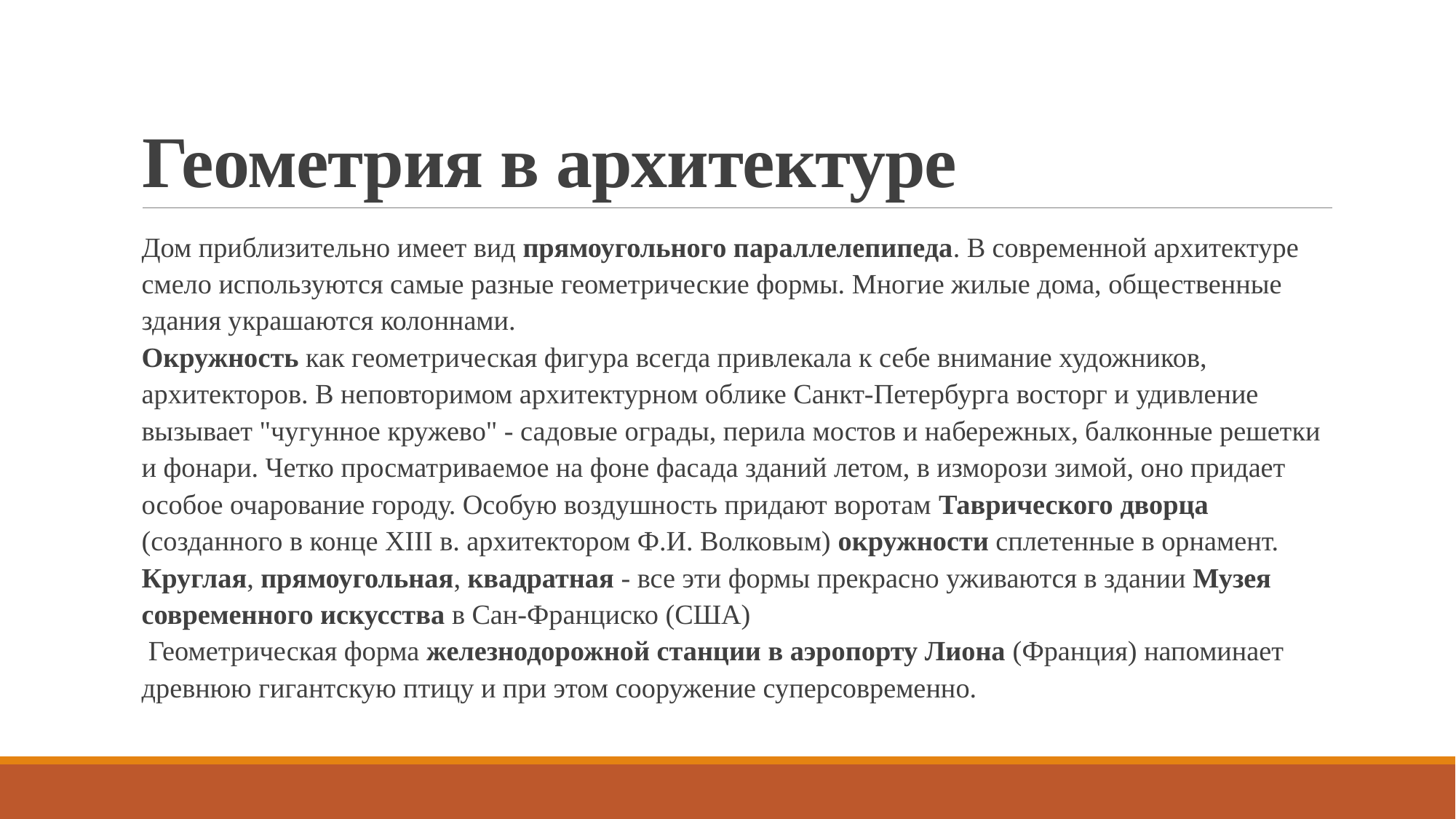

# Геометрия в архитектуре
Дом приблизительно имеет вид прямоугольного параллелепипеда. В современной архитектуре смело используются самые разные геометрические формы. Многие жилые дома, общественные здания украшаются колоннами.
Окружность как геометрическая фигура всегда привлекала к себе внимание художников, архитекторов. В неповторимом архитектурном облике Санкт-Петербурга восторг и удивление вызывает "чугунное кружево" - садовые ограды, перила мостов и набережных, балконные решетки и фонари. Четко просматриваемое на фоне фасада зданий летом, в изморози зимой, оно придает особое очарование городу. Особую воздушность придают воротам Таврического дворца (созданного в конце ХIII в. архитектором Ф.И. Волковым) окружности сплетенные в орнамент.
Круглая, прямоугольная, квадратная - все эти формы прекрасно уживаются в здании Музея современного искусства в Сан-Франциско (США)
 Геометрическая форма железнодорожной станции в аэропорту Лиона (Франция) напоминает древнюю гигантскую птицу и при этом сооружение суперсовременно.